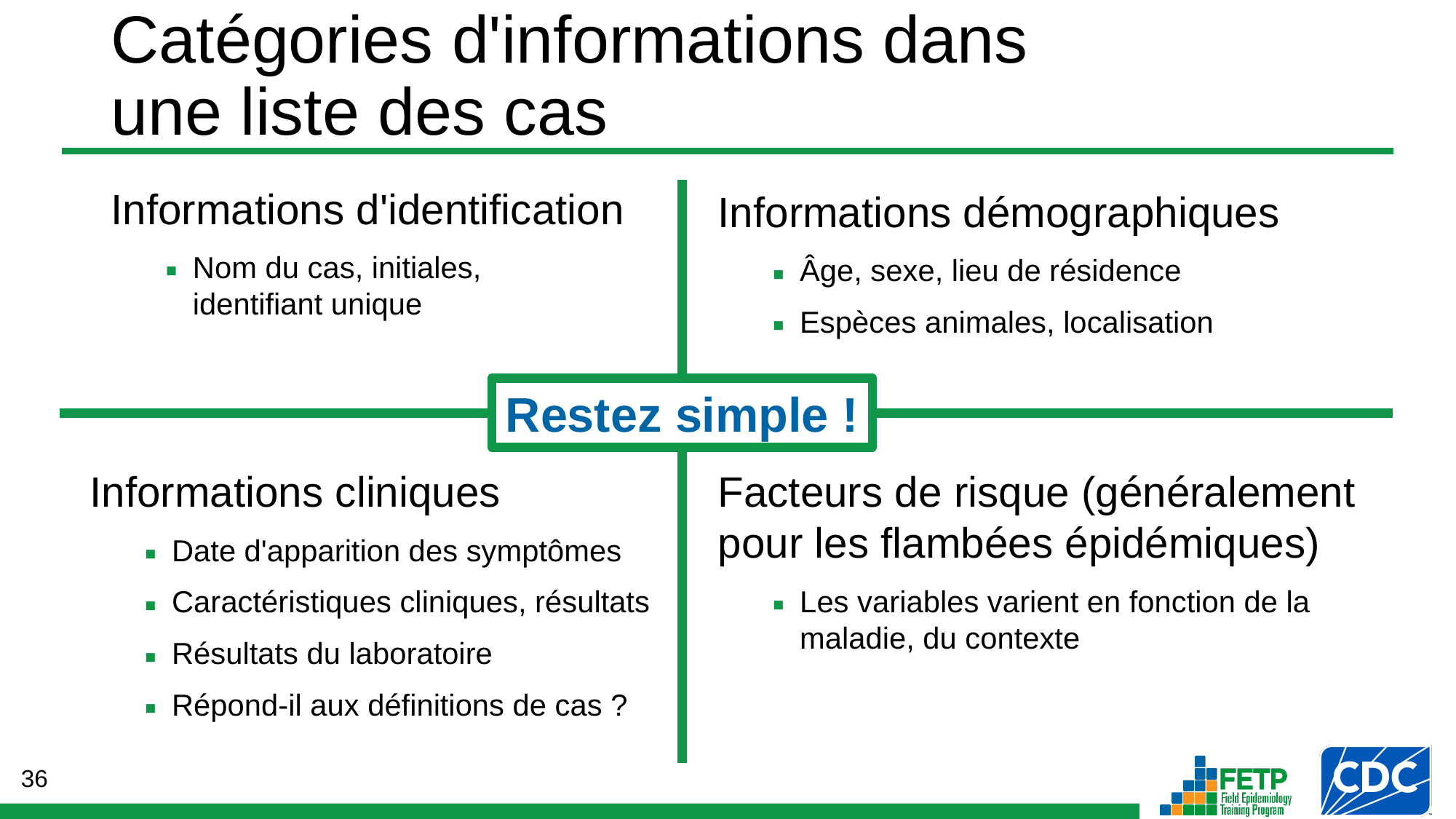

# Catégories d'informations dans une liste des cas
Informations d'identification
Nom du cas, initiales,
identifiant unique

Informations démographiques
Âge, sexe, lieu de résidence
Espèces animales, localisation
Restez simple !
Informations cliniques
Date d'apparition des symptômes
Caractéristiques cliniques, résultats
Résultats du laboratoire
Répond-il aux définitions de cas ?

Facteurs de risque (généralement pour les flambées épidémiques)
Les variables varient en fonction de la maladie, du contexte